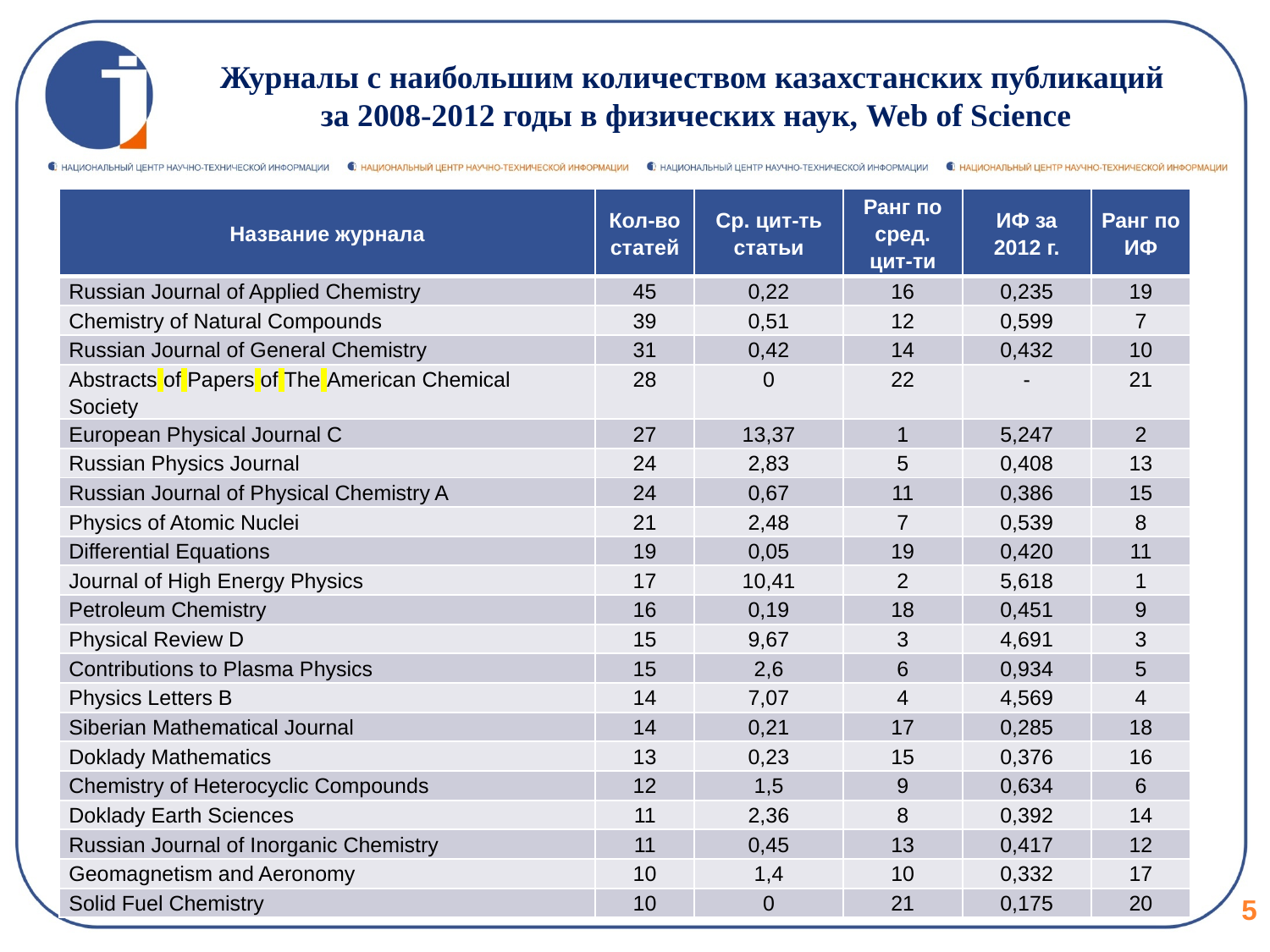

Журналы с наибольшим количеством казахстанских публикаций
за 2008-2012 годы в физических наук, Web of Science
| Название журнала | Кол-во статей | Ср. цит-ть статьи | Ранг по сред. цит-ти | ИФ за 2012 г. | Ранг по ИФ |
| --- | --- | --- | --- | --- | --- |
| Russian Journal of Applied Chemistry | 45 | 0,22 | 16 | 0,235 | 19 |
| Chemistry of Natural Compounds | 39 | 0,51 | 12 | 0,599 | 7 |
| Russian Journal of General Chemistry | 31 | 0,42 | 14 | 0,432 | 10 |
| Abstracts of Papers of The American Chemical Society | 28 | 0 | 22 | - | 21 |
| European Physical Journal C | 27 | 13,37 | 1 | 5,247 | 2 |
| Russian Physics Journal | 24 | 2,83 | 5 | 0,408 | 13 |
| Russian Journal of Physical Chemistry A | 24 | 0,67 | 11 | 0,386 | 15 |
| Physics of Atomic Nuclei | 21 | 2,48 | 7 | 0,539 | 8 |
| Differential Equations | 19 | 0,05 | 19 | 0,420 | 11 |
| Journal of High Energy Physics | 17 | 10,41 | 2 | 5,618 | 1 |
| Petroleum Chemistry | 16 | 0,19 | 18 | 0,451 | 9 |
| Physical Review D | 15 | 9,67 | 3 | 4,691 | 3 |
| Contributions to Plasma Physics | 15 | 2,6 | 6 | 0,934 | 5 |
| Physics Letters B | 14 | 7,07 | 4 | 4,569 | 4 |
| Siberian Mathematical Journal | 14 | 0,21 | 17 | 0,285 | 18 |
| Doklady Mathematics | 13 | 0,23 | 15 | 0,376 | 16 |
| Chemistry of Heterocyclic Compounds | 12 | 1,5 | 9 | 0,634 | 6 |
| Doklady Earth Sciences | 11 | 2,36 | 8 | 0,392 | 14 |
| Russian Journal of Inorganic Chemistry | 11 | 0,45 | 13 | 0,417 | 12 |
| Geomagnetism and Aeronomy | 10 | 1,4 | 10 | 0,332 | 17 |
| Solid Fuel Chemistry | 10 | 0 | 21 | 0,175 | 20 |
5